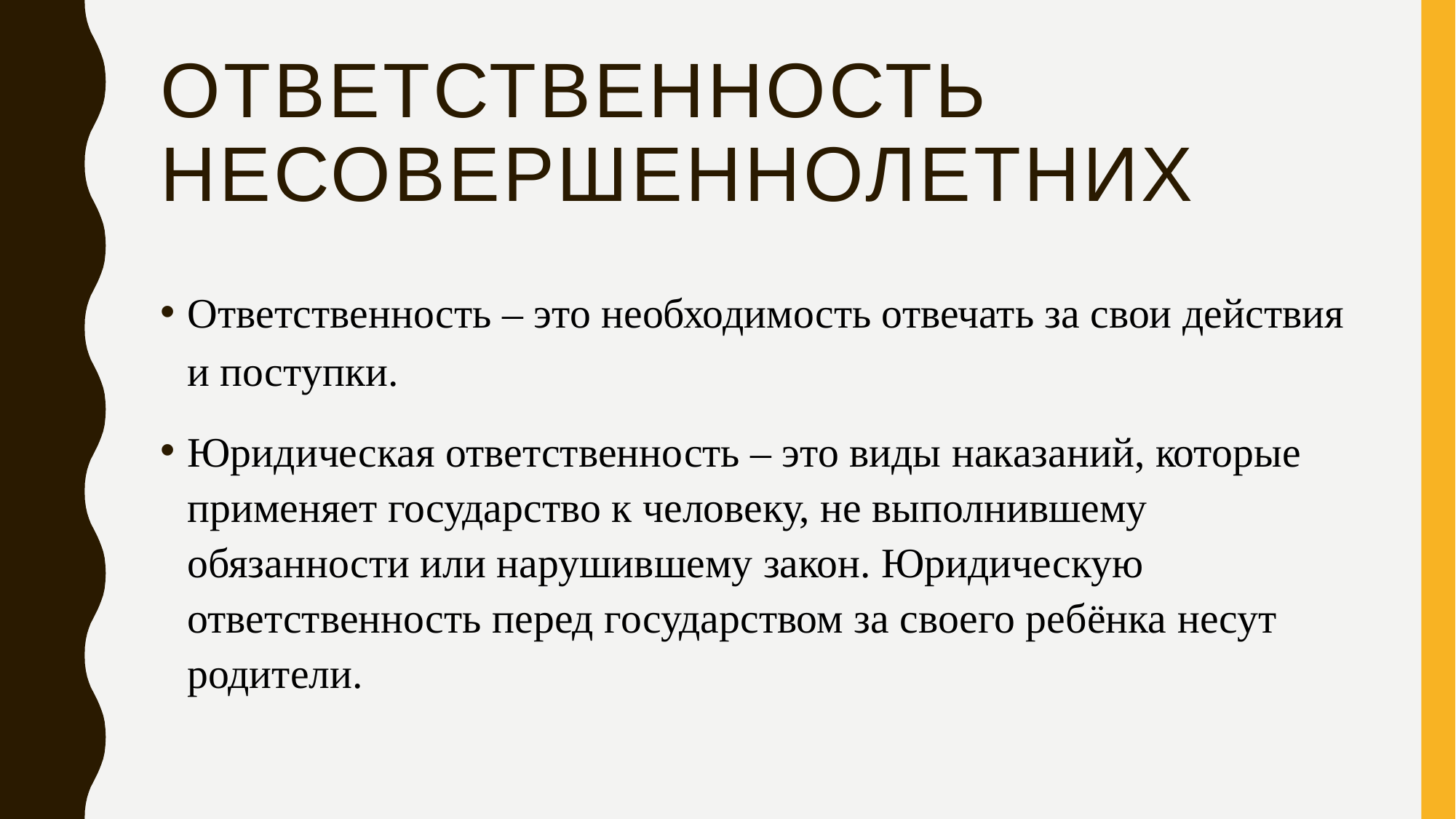

# Ответственность несовершеннолетних
Ответственность – это необходимость отвечать за свои действия и поступки.
Юридическая ответственность – это виды наказаний, которые применяет государство к человеку, не выполнившему обязанности или нарушившему закон. Юридическую ответственность перед государством за своего ребёнка несут родители.